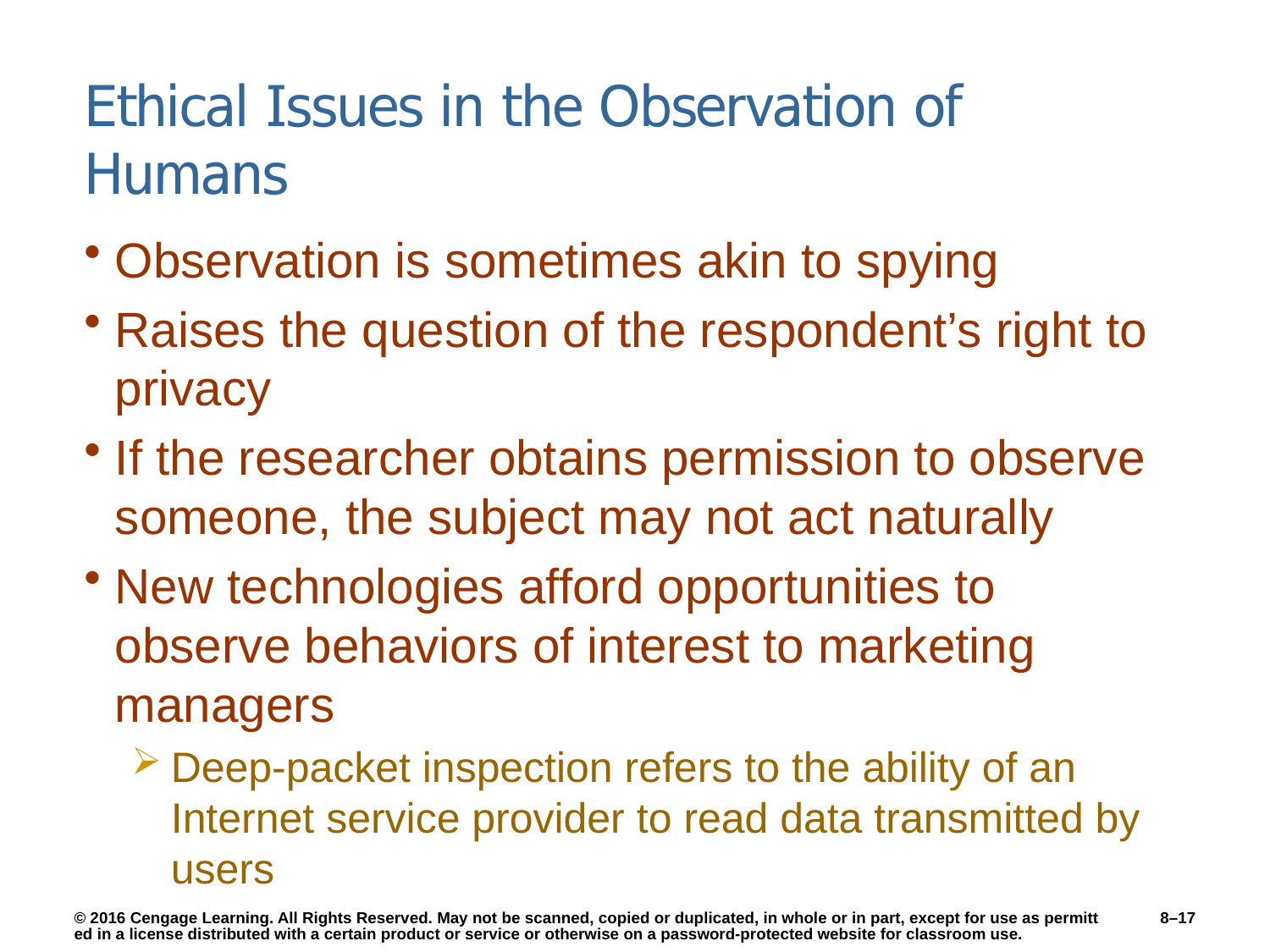

# Ethical Issues in the Observation of Humans
Observation is sometimes akin to spying
Raises the question of the respondent’s right to privacy
If the researcher obtains permission to observe someone, the subject may not act naturally
New technologies afford opportunities to observe behaviors of interest to marketing managers
Deep-packet inspection refers to the ability of an Internet service provider to read data transmitted by users
8–17
© 2016 Cengage Learning. All Rights Reserved. May not be scanned, copied or duplicated, in whole or in part, except for use as permitted in a license distributed with a certain product or service or otherwise on a password-protected website for classroom use.